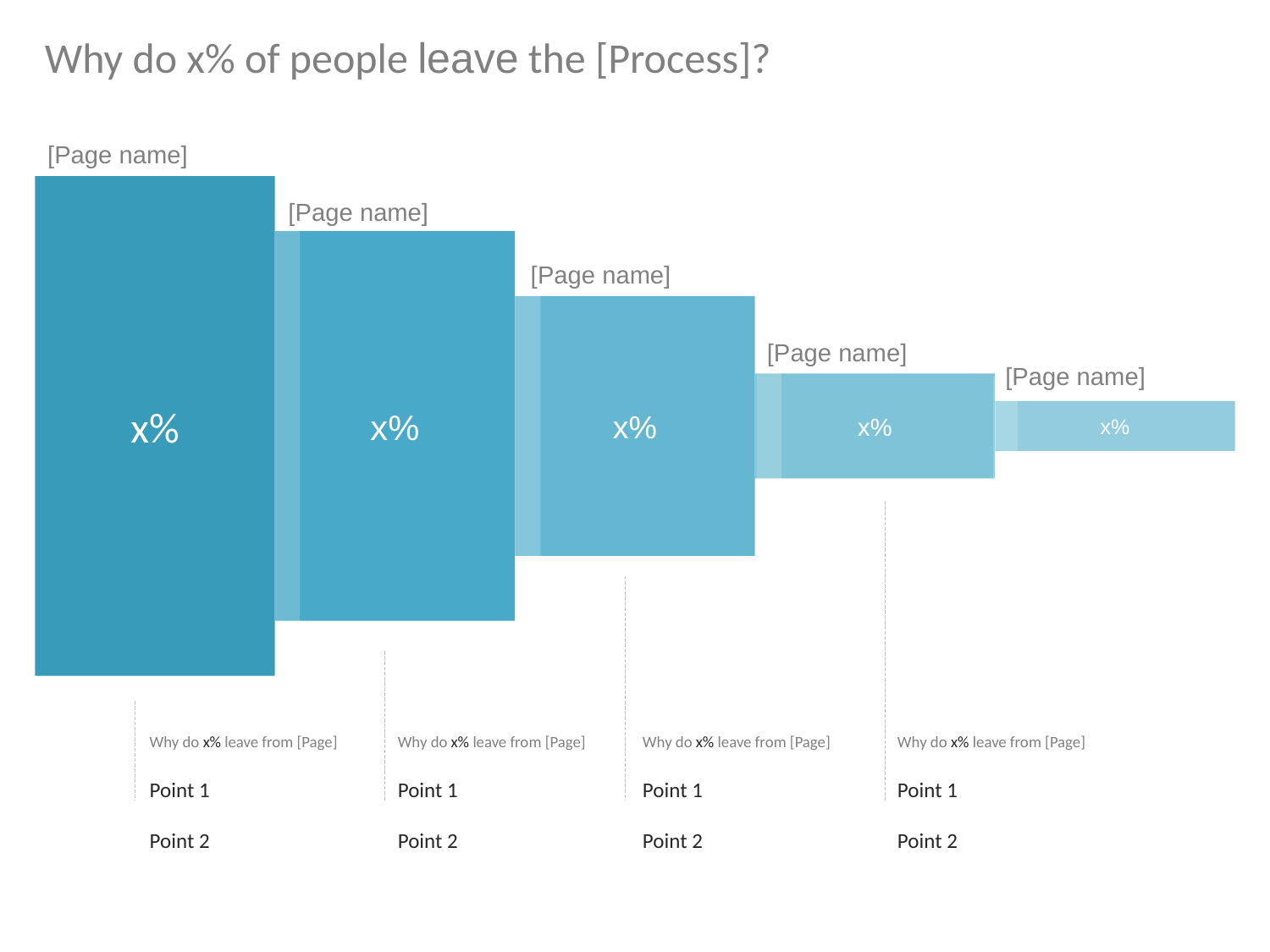

Why do x% of people leave the [Process]?
[Page name]
x%
[Page name]

x%
[Page name]

x%
[Page name]

[Page name]
x%

x%
Why do x% leave from [Page]

Point 1

Point 2
Why do x% leave from [Page]

Point 1

Point 2
Why do x% leave from [Page]

Point 1

Point 2
Why do x% leave from [Page]

Point 1

Point 2